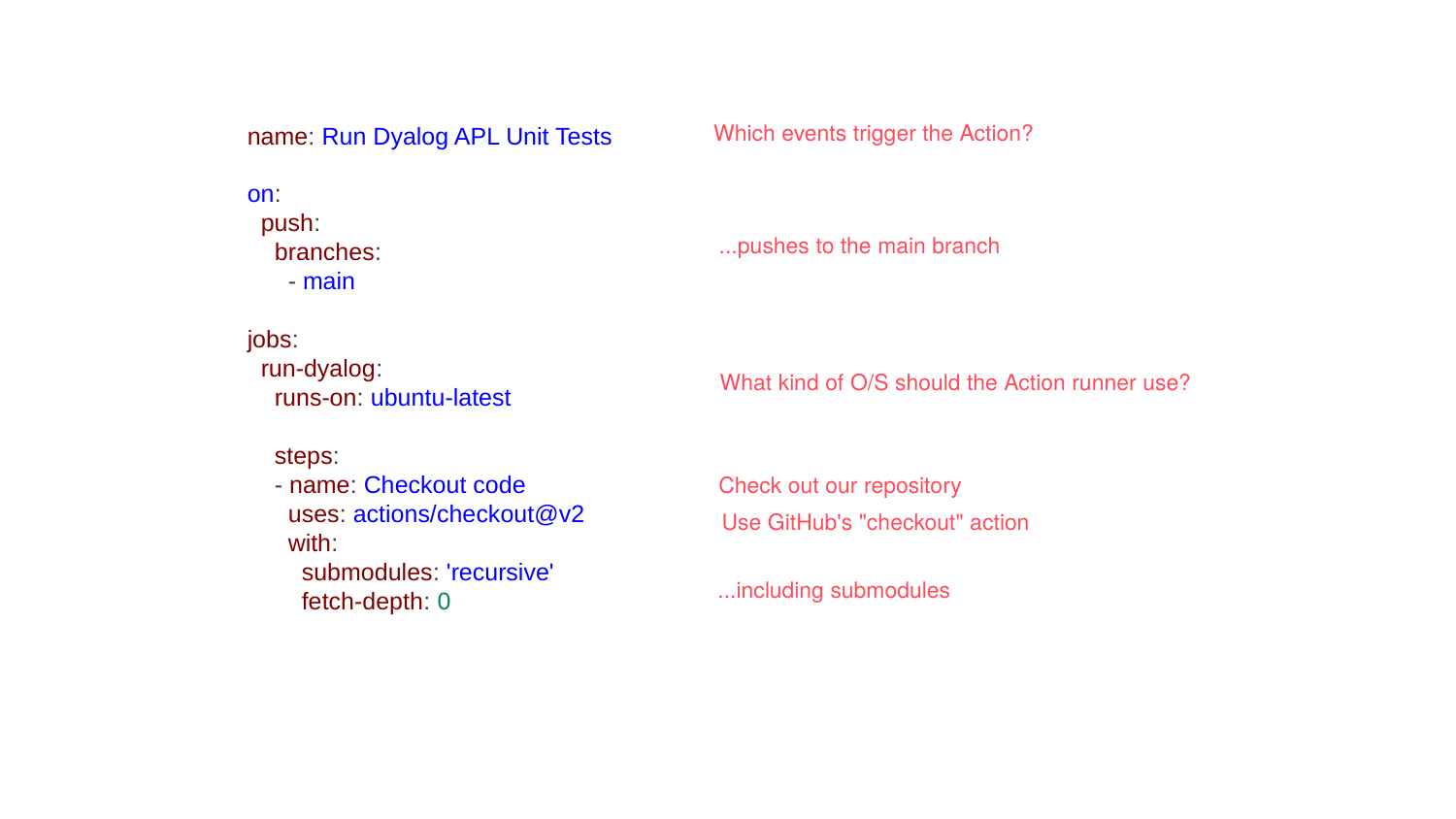

name: Run Dyalog APL Unit Tests

on:
  push:
    branches:
      - main

jobs:
  run-dyalog:
    runs-on: ubuntu-latest

    steps:
    - name: Checkout code
      uses: actions/checkout@v2
      with:
        submodules: 'recursive'
        fetch-depth: 0

Which events trigger the Action?
...pushes to the main branch
What kind of O/S should the Action runner use?
Check out our repository
Use GitHub's "checkout" action
...including submodules